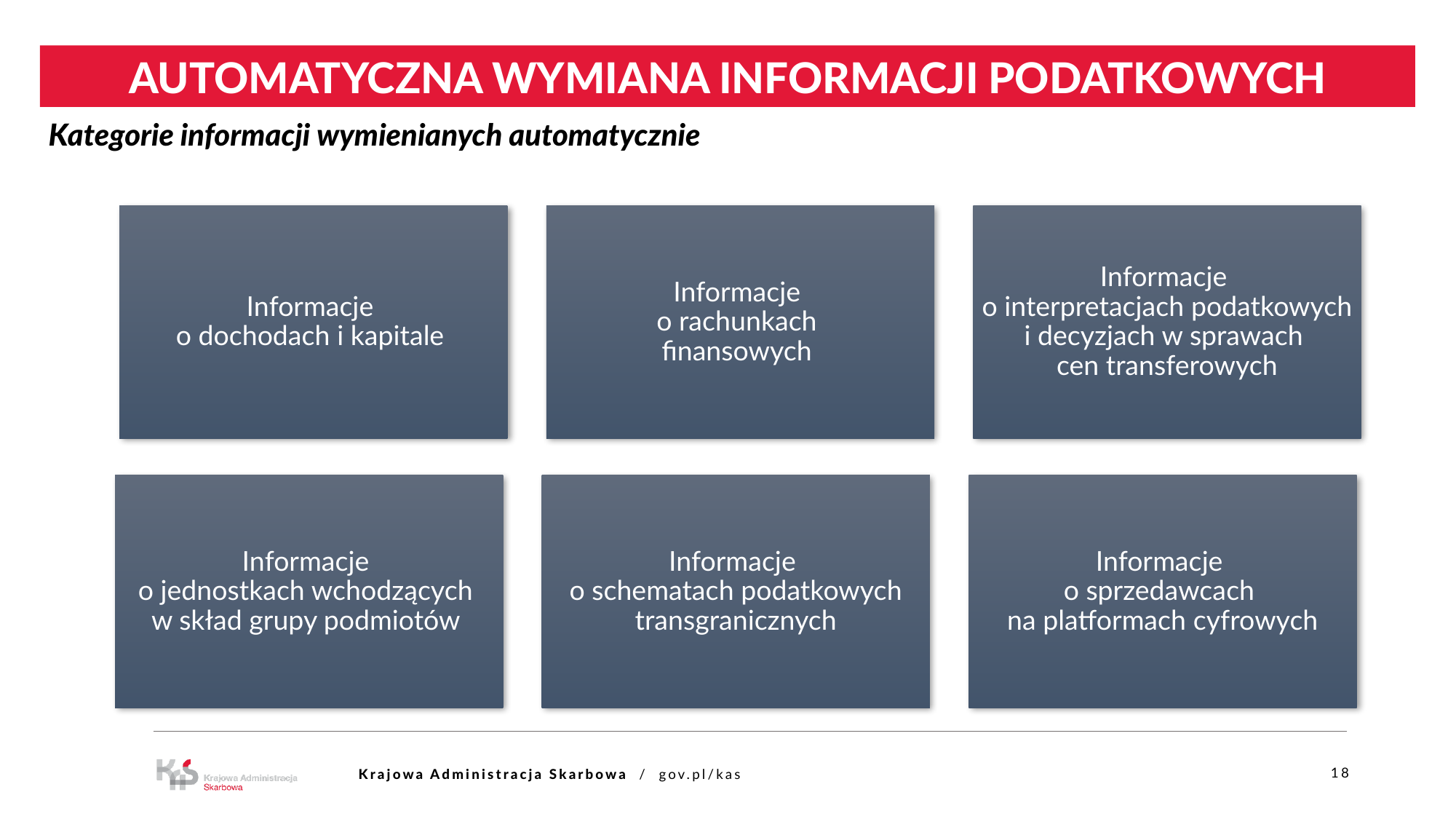

AUTOMATYCZNA WYMIANA INFORMACJI PODATKOWYCH
Kategorie informacji wymienianych automatycznie
Informacje
o dochodach i kapitale
Informacje
o rachunkach
finansowych
Informacje
o interpretacjach podatkowych i decyzjach w sprawach
cen transferowych
Informacje
o jednostkach wchodzących
w skład grupy podmiotów
Informacje
o schematach podatkowych transgranicznych
Informacje
o sprzedawcach
na platformach cyfrowych